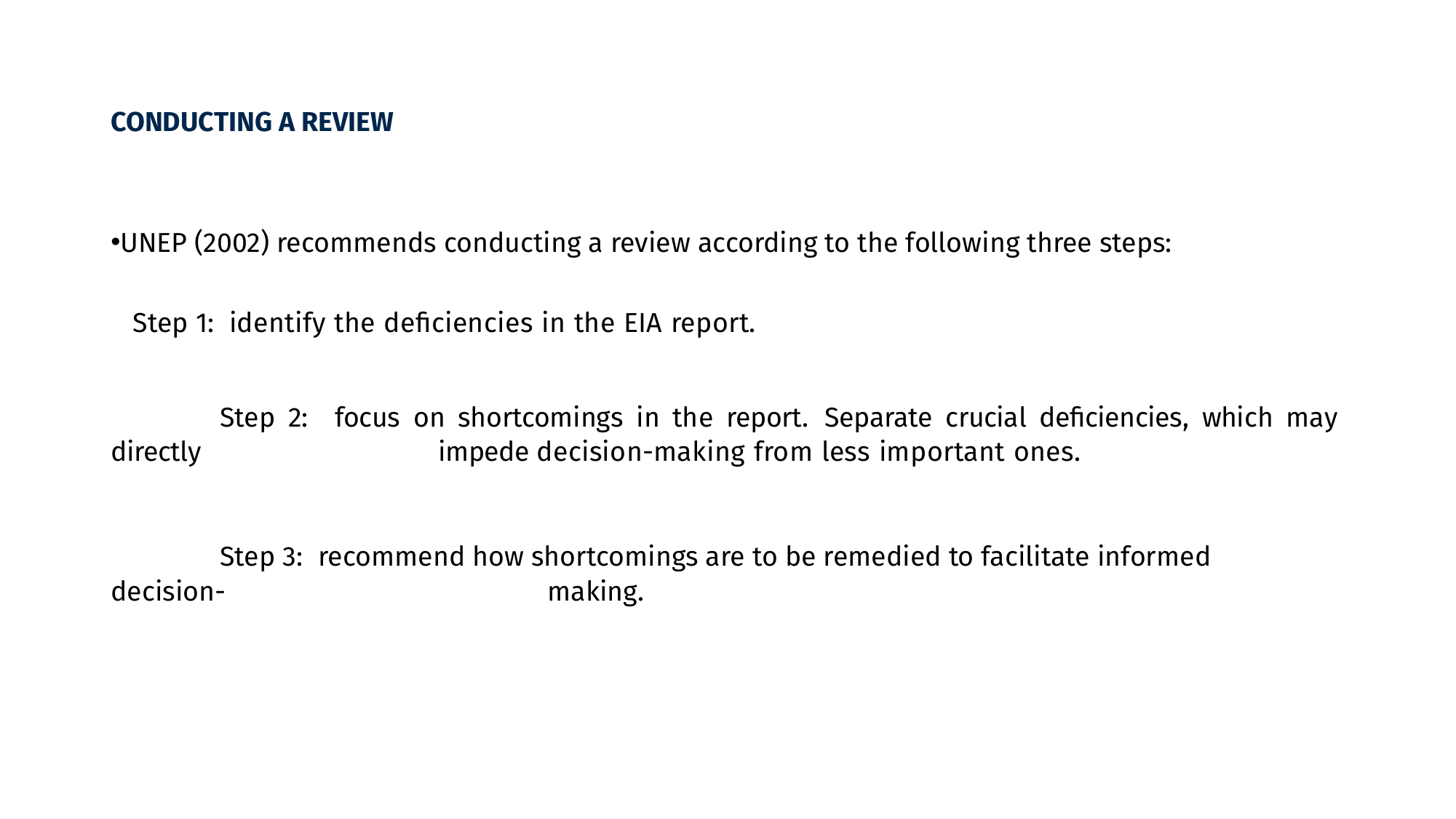

# CONDUCTING A REVIEW
UNEP (2002) recommends conducting a review according to the following three steps:

   Step 1:  identify the deficiencies in the EIA report.

	Step 2:  focus on shortcomings in the report. Separate crucial deficiencies, which may directly 			impede decision-making from less important ones.

	Step 3:  recommend how shortcomings are to be remedied to facilitate informed decision- 			making.